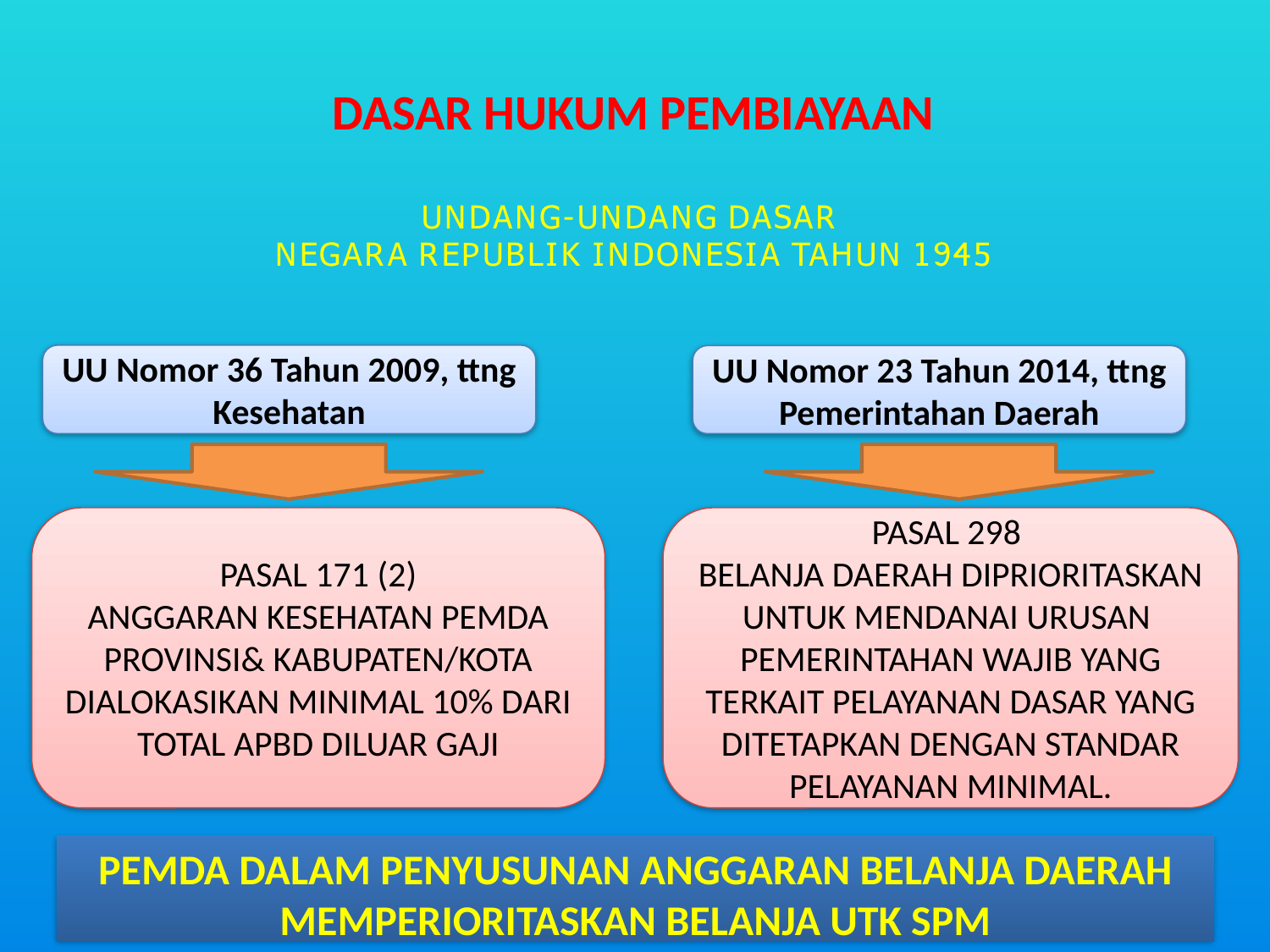

DASAR HUKUM PEMBIAYAAN
UNDANG-UNDANG DASAR
NEGARA REPUBLIK INDONESIA TAHUN 1945
UU Nomor 36 Tahun 2009, ttng Kesehatan
UU Nomor 23 Tahun 2014, ttng Pemerintahan Daerah

PASAL 171 (2)
ANGGARAN KESEHATAN PEMDA PROVINSI& KABUPATEN/KOTA DIALOKASIKAN MINIMAL 10% DARI TOTAL APBD DILUAR GAJI
PASAL 298
BELANJA DAERAH DIPRIORITASKAN UNTUK MENDANAI URUSAN
PEMERINTAHAN WAJIB YANG TERKAIT PELAYANAN DASAR YANG
DITETAPKAN DENGAN STANDAR PELAYANAN MINIMAL.
PEMDA DALAM PENYUSUNAN ANGGARAN BELANJA DAERAH MEMPERIORITASKAN BELANJA UTK SPM